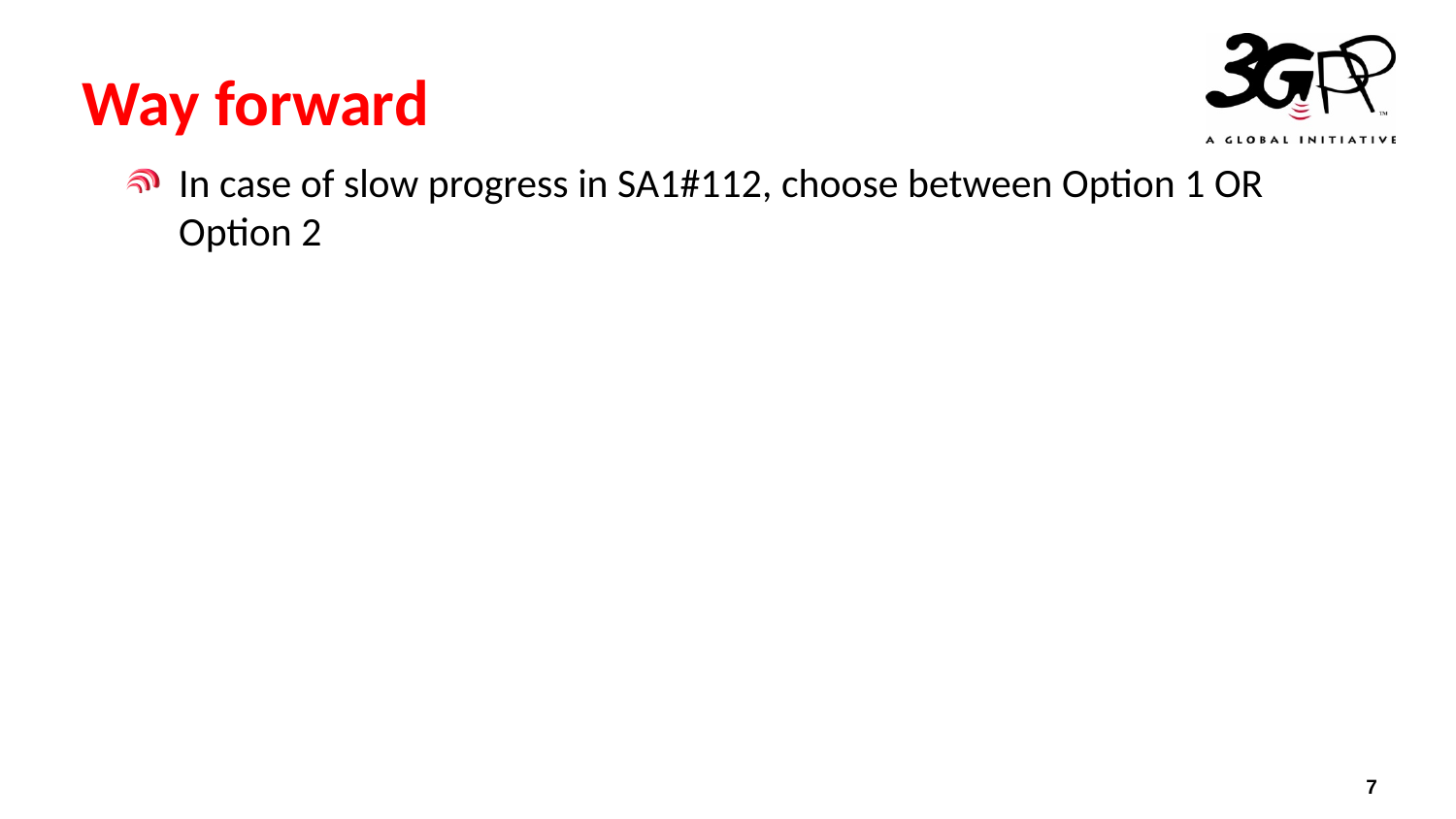

# Way forward
In case of slow progress in SA1#112, choose between Option 1 OR Option 2